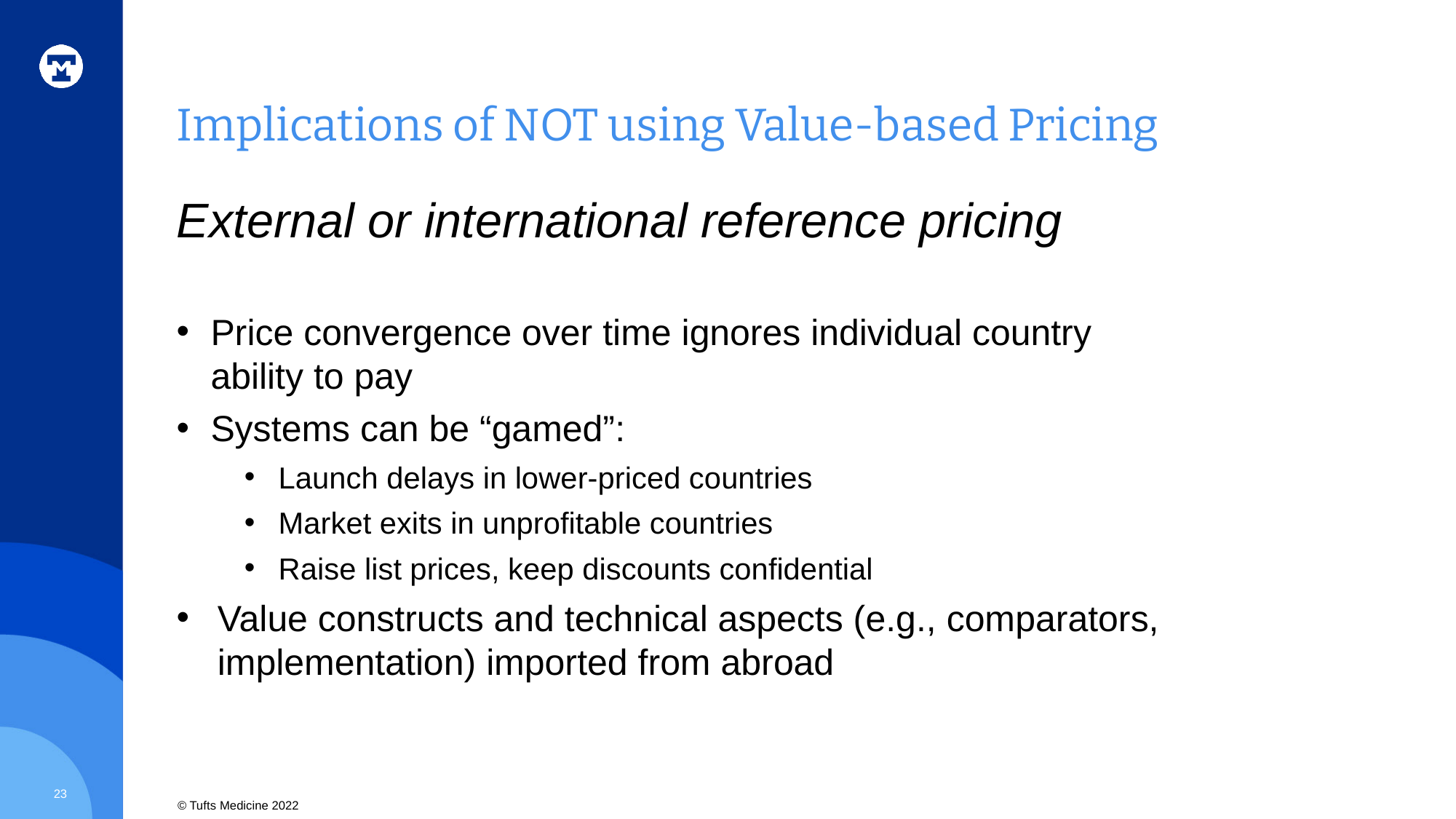

# Implications of NOT using Value-based Pricing
External or international reference pricing

Price convergence over time ignores individual country ability to pay
Systems can be “gamed”:
Launch delays in lower-priced countries
Market exits in unprofitable countries
Raise list prices, keep discounts confidential
Value constructs and technical aspects (e.g., comparators, implementation) imported from abroad

23
© Tufts Medicine 2022